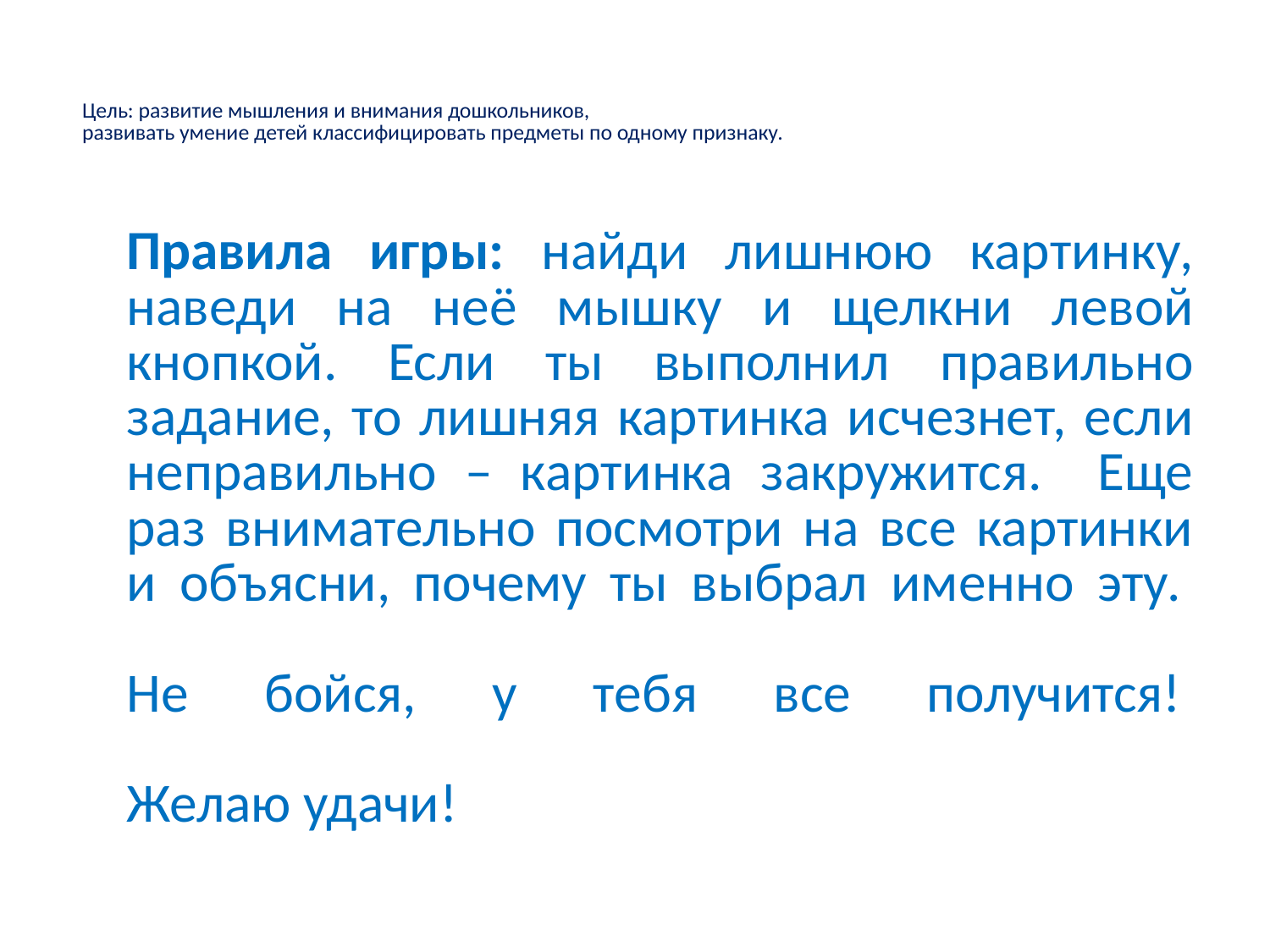

# Цель: развитие мышления и внимания дошкольников, развивать умение детей классифицировать предметы по одному признаку.
		Правила игры: найди лишнюю картинку, наведи на неё мышку и щелкни левой кнопкой. Если ты выполнил правильно задание, то лишняя картинка исчезнет, если неправильно – картинка закружится.  Еще раз внимательно посмотри на все картинки и объясни, почему ты выбрал именно эту. 
Не бойся, у тебя все получится! 
Желаю удачи!